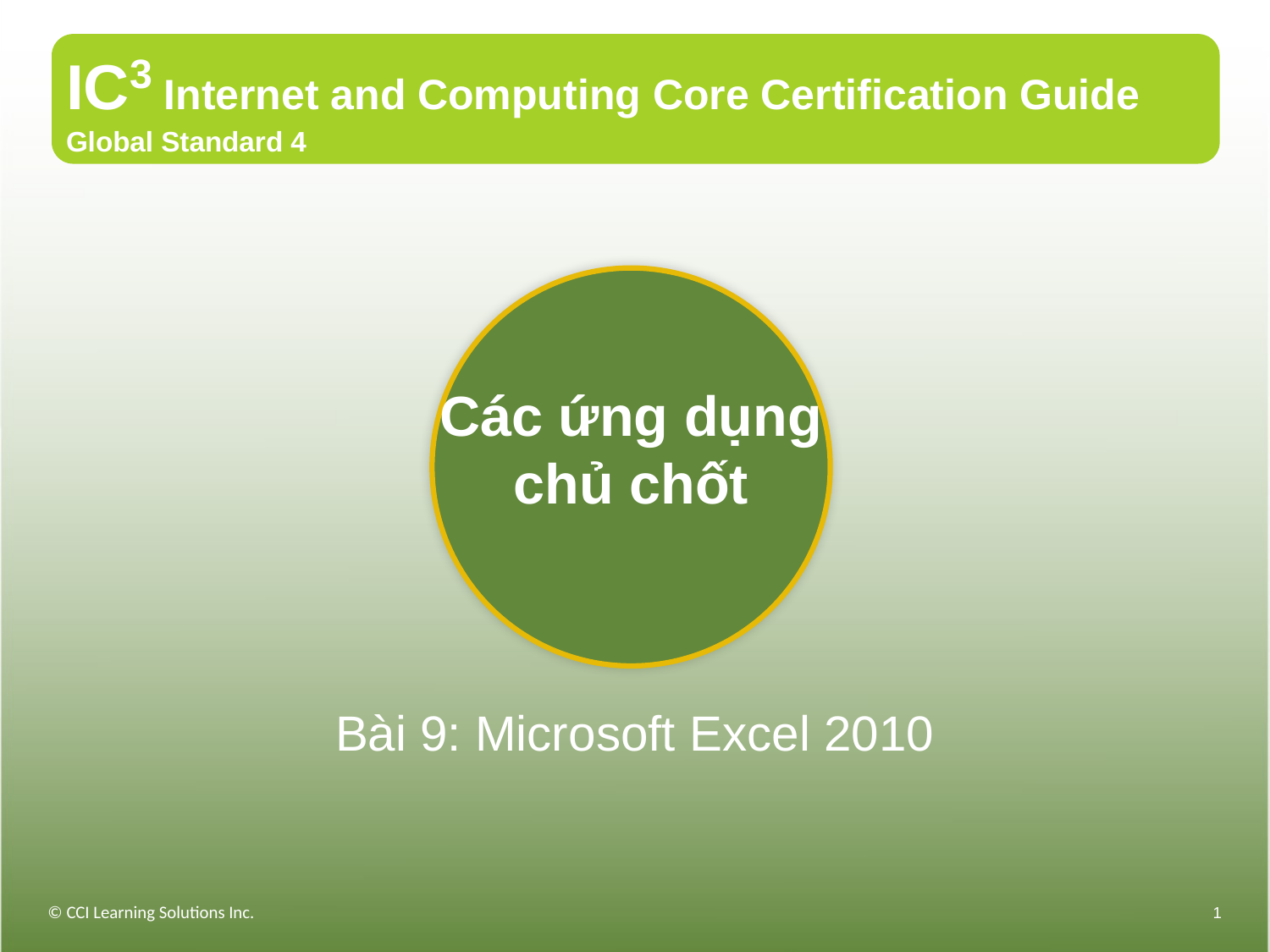

IC3 Internet and Computing Core Certification Guide
Global Standard 4

# Các ứng dụng chủ chốt

Bài 9: Microsoft Excel 2010
© CCI Learning Solutions Inc.
1